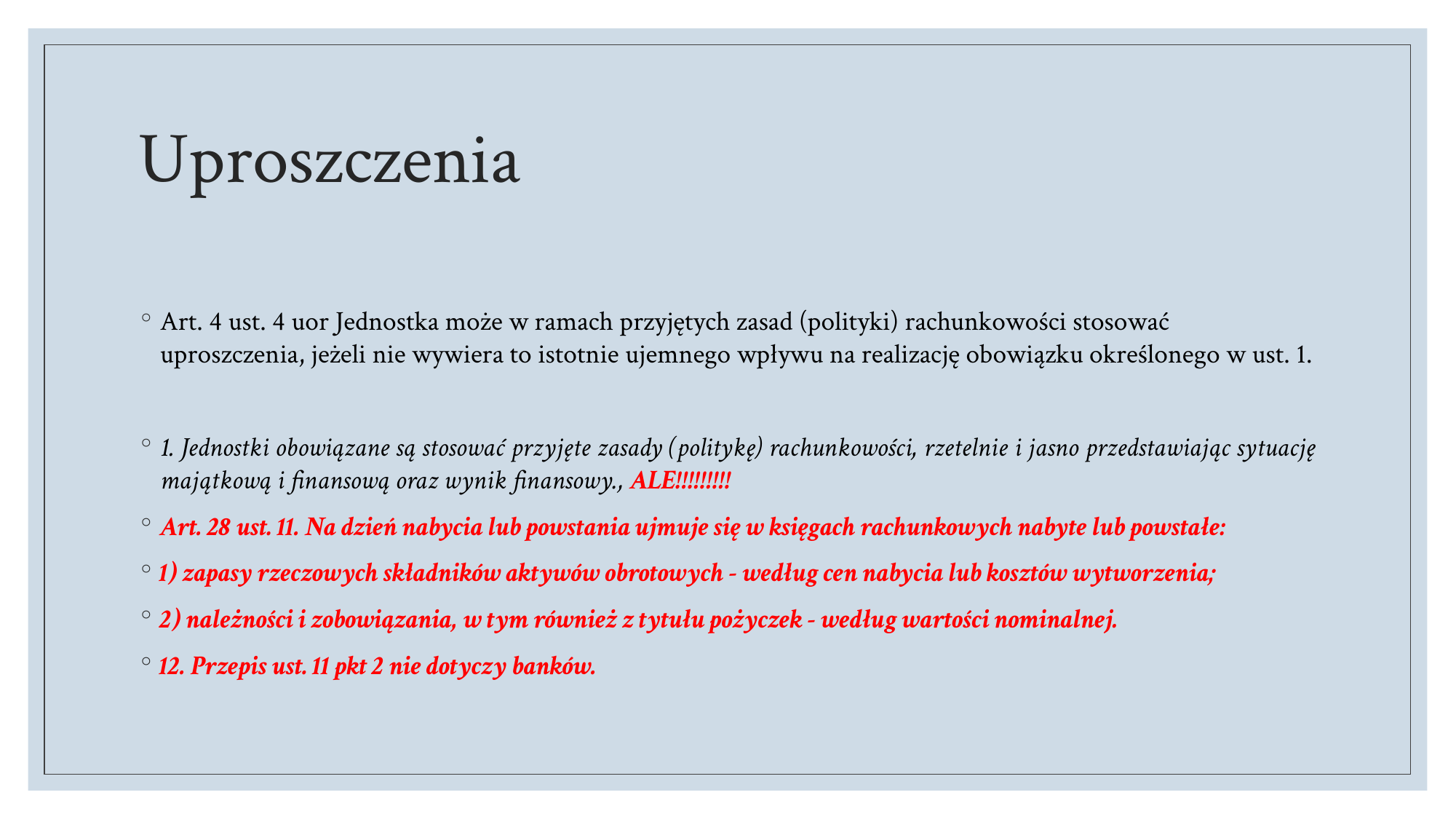

# Uproszczenia

Art. 4 ust. 4 uor Jednostka może w ramach przyjętych zasad (polityki) rachunkowości stosować uproszczenia, jeżeli nie wywiera to istotnie ujemnego wpływu na realizację obowiązku określonego w ust. 1.

1. Jednostki obowiązane są stosować przyjęte zasady (politykę) rachunkowości, rzetelnie i jasno przedstawiając sytuację majątkową i finansową oraz wynik finansowy., ALE!!!!!!!!!
Art. 28 ust. 11. Na dzień nabycia lub powstania ujmuje się w księgach rachunkowych nabyte lub powstałe:
1) zapasy rzeczowych składników aktywów obrotowych - według cen nabycia lub kosztów wytworzenia;
2) należności i zobowiązania, w tym również z tytułu pożyczek - według wartości nominalnej.
12. Przepis ust. 11 pkt 2 nie dotyczy banków.